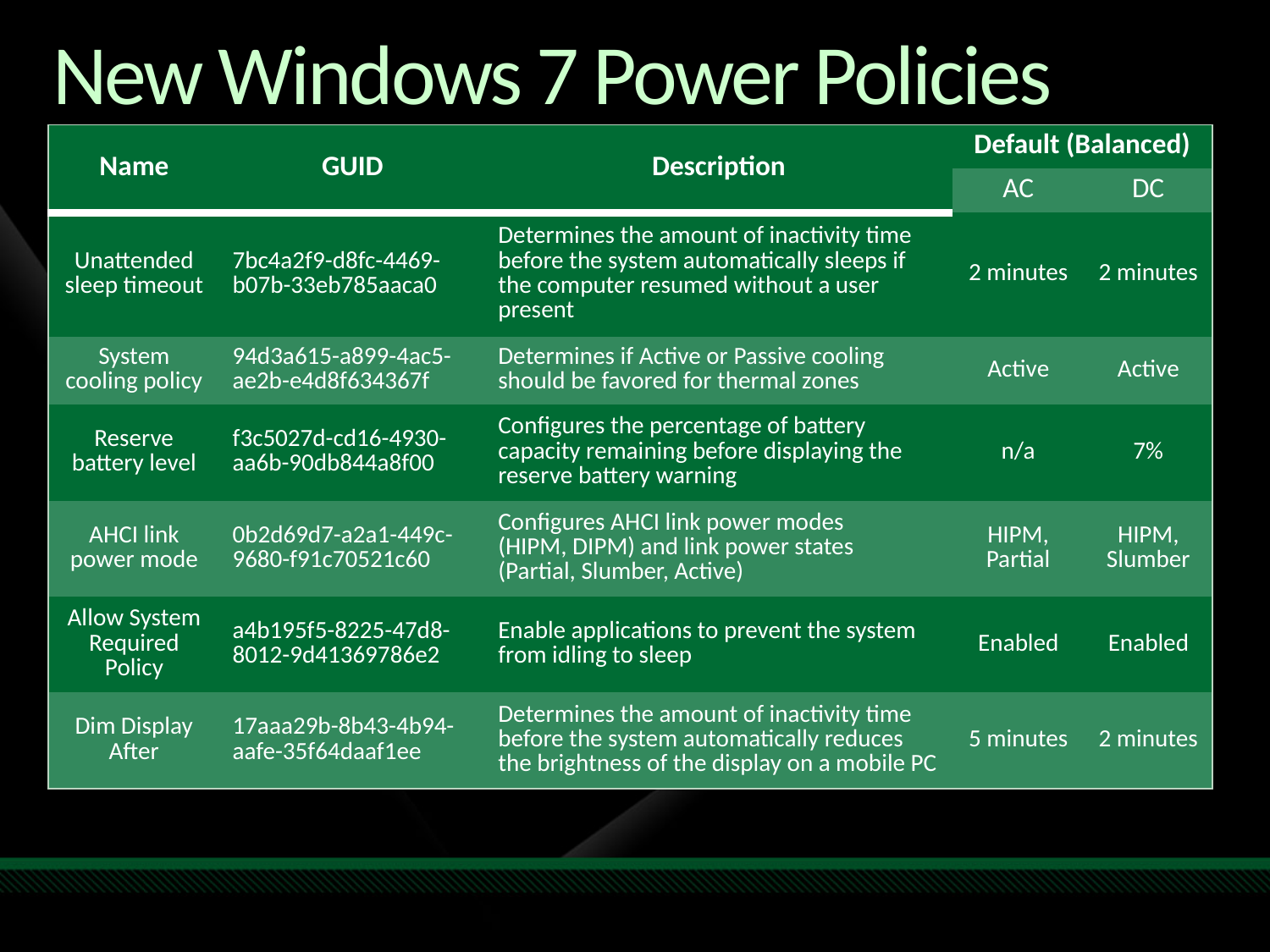

# New Windows 7 Power Policies
| Name | GUID | Description | Default (Balanced) |  |
| --- | --- | --- | --- | --- |
|  |  |  | AC | DC |
| Unattended sleep timeout | 7bc4a2f9-d8fc-4469-b07b-33eb785aaca0 | Determines the amount of inactivity time before the system automatically sleeps if the computer resumed without a user present | 2 minutes | 2 minutes |
| System cooling policy | 94d3a615-a899-4ac5-ae2b-e4d8f634367f | Determines if Active or Passive cooling should be favored for thermal zones | Active | Active |
| Reserve battery level | f3c5027d-cd16-4930-aa6b-90db844a8f00 | Configures the percentage of battery capacity remaining before displaying the reserve battery warning | n/a | 7% |
| AHCI link power mode | 0b2d69d7-a2a1-449c-9680-f91c70521c60 | Configures AHCI link power modes (HIPM, DIPM) and link power states (Partial, Slumber, Active) | HIPM, Partial | HIPM, Slumber |
| Allow System Required Policy | a4b195f5-8225-47d8-8012-9d41369786e2 | Enable applications to prevent the system from idling to sleep | Enabled | Enabled |
| Dim Display After | 17aaa29b-8b43-4b94-aafe-35f64daaf1ee | Determines the amount of inactivity time before the system automatically reduces the brightness of the display on a mobile PC | 5 minutes | 2 minutes |